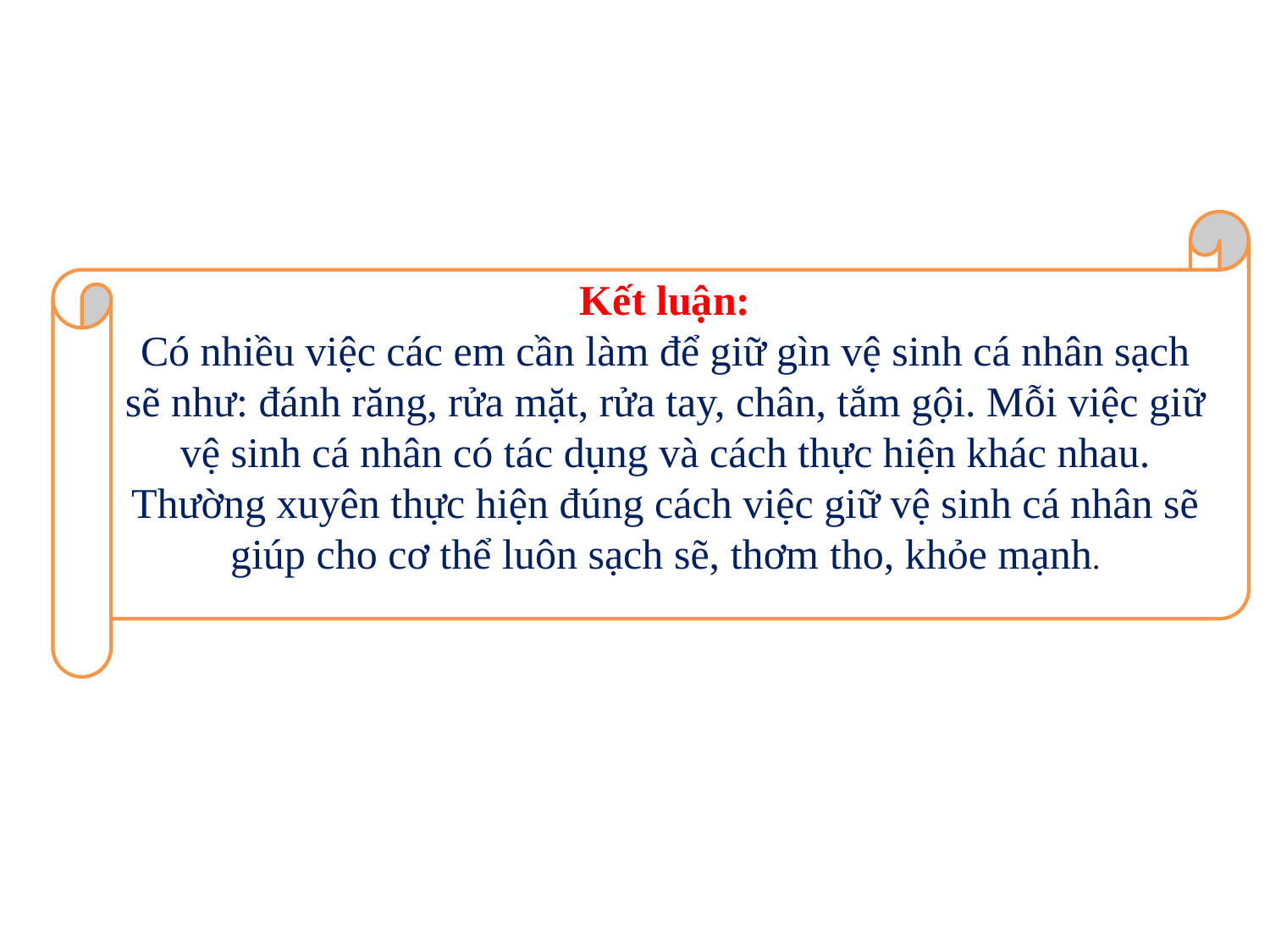

Kết luận:
Có nhiều việc các em cần làm để giữ gìn vệ sinh cá nhân sạch sẽ như: đánh răng, rửa mặt, rửa tay, chân, tắm gội. Mỗi việc giữ vệ sinh cá nhân có tác dụng và cách thực hiện khác nhau. Thường xuyên thực hiện đúng cách việc giữ vệ sinh cá nhân sẽ giúp cho cơ thể luôn sạch sẽ, thơm tho, khỏe mạnh.